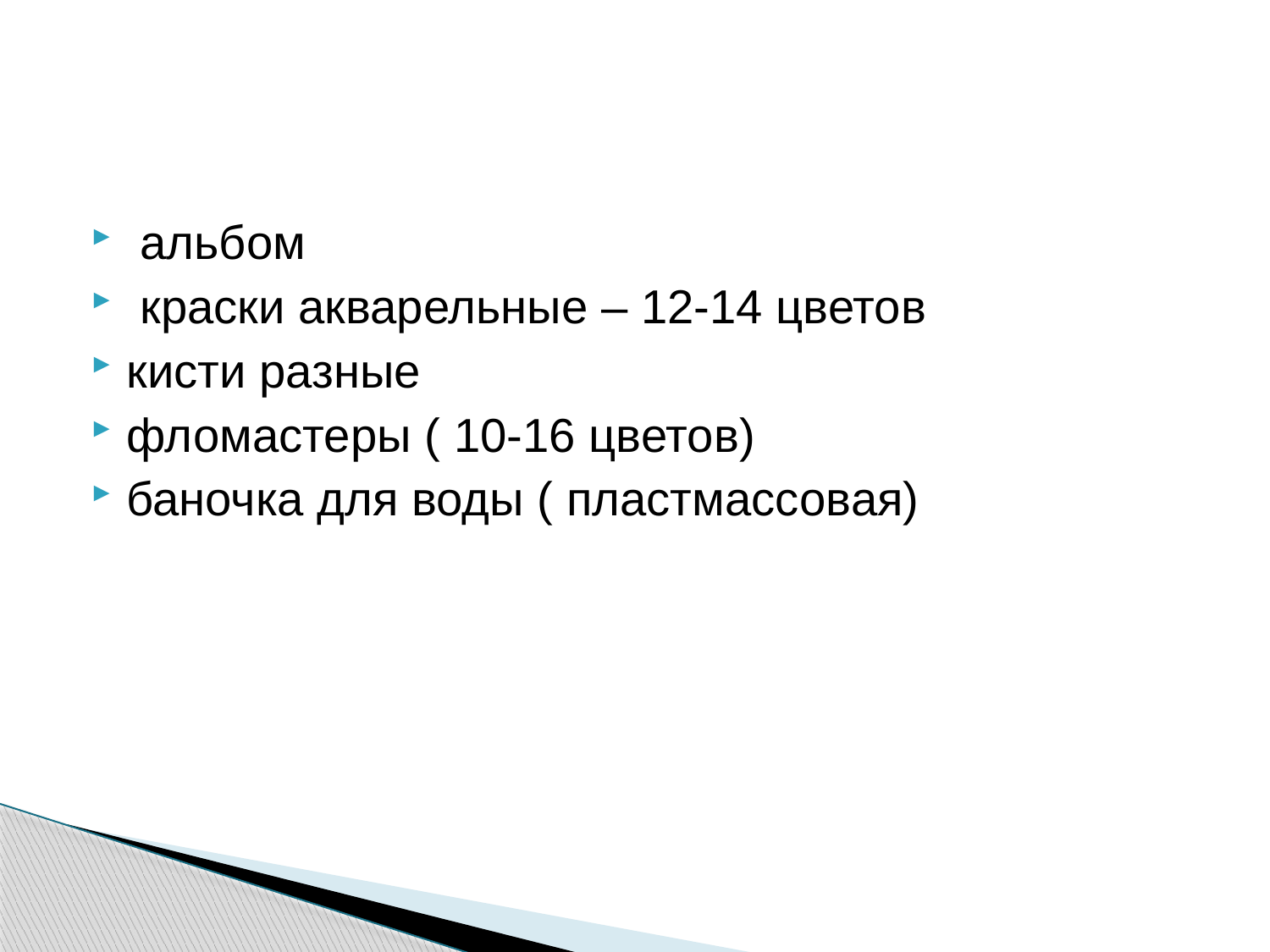

#
 альбом
 краски акварельные – 12-14 цветов
кисти разные
фломастеры ( 10-16 цветов)
баночка для воды ( пластмассовая)